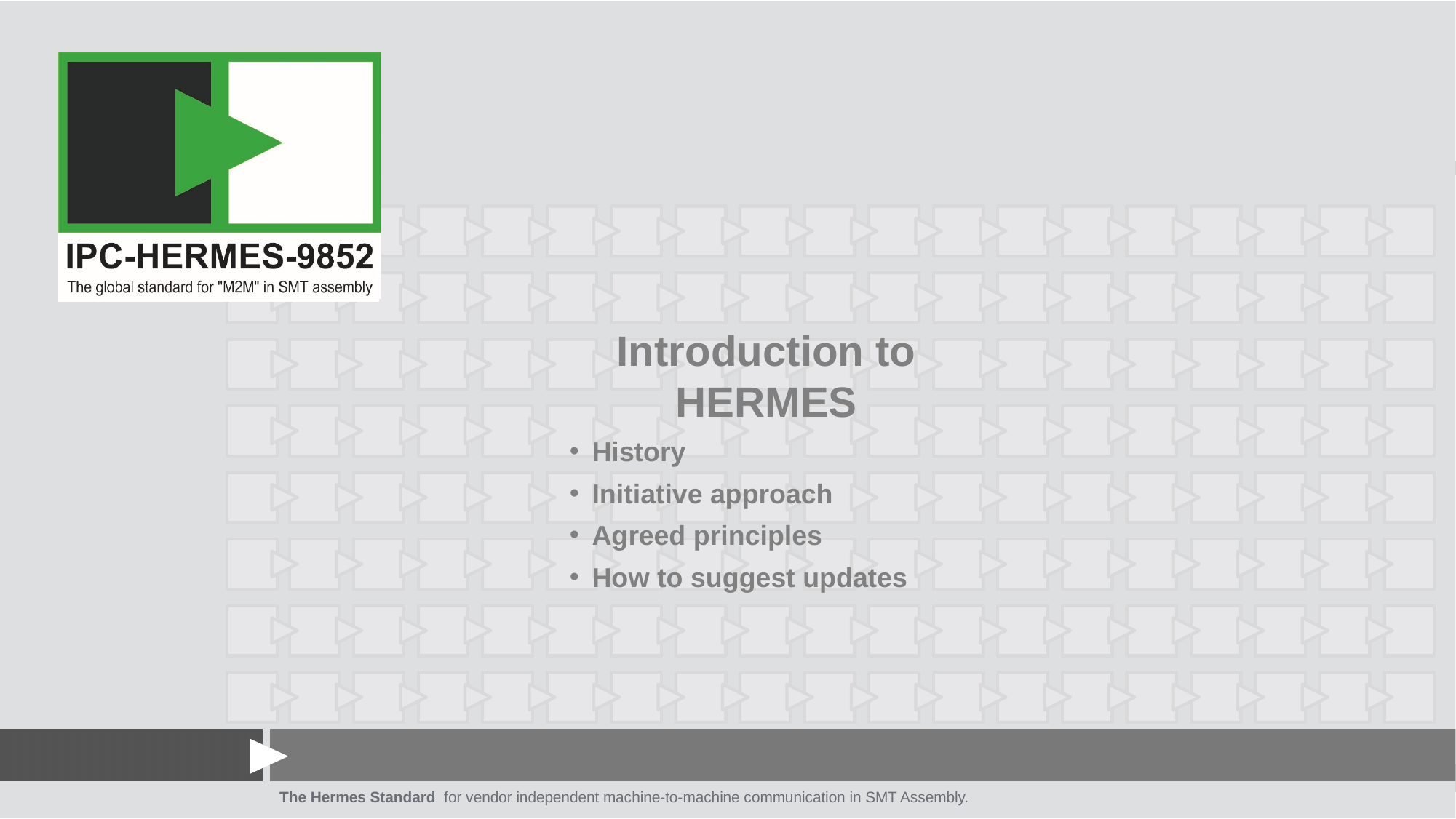

Introduction to HERMES
History
Initiative approach
Agreed principles
How to suggest updates